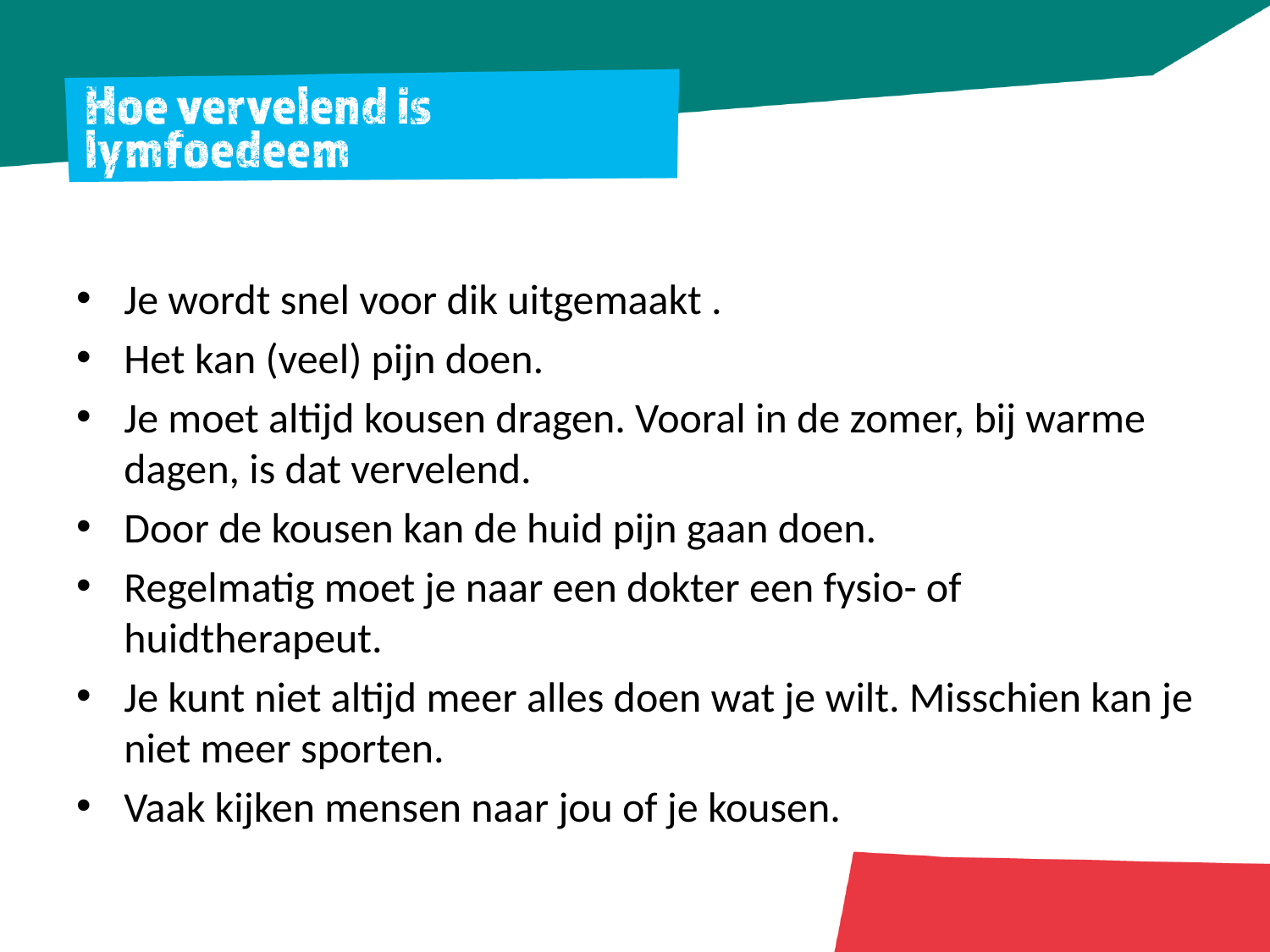

Je wordt snel voor dik uitgemaakt .
Het kan (veel) pijn doen.
Je moet altijd kousen dragen. Vooral in de zomer, bij warme dagen, is dat vervelend.
Door de kousen kan de huid pijn gaan doen.
Regelmatig moet je naar een dokter een fysio- of huidtherapeut.
Je kunt niet altijd meer alles doen wat je wilt. Misschien kan je niet meer sporten.
Vaak kijken mensen naar jou of je kousen.